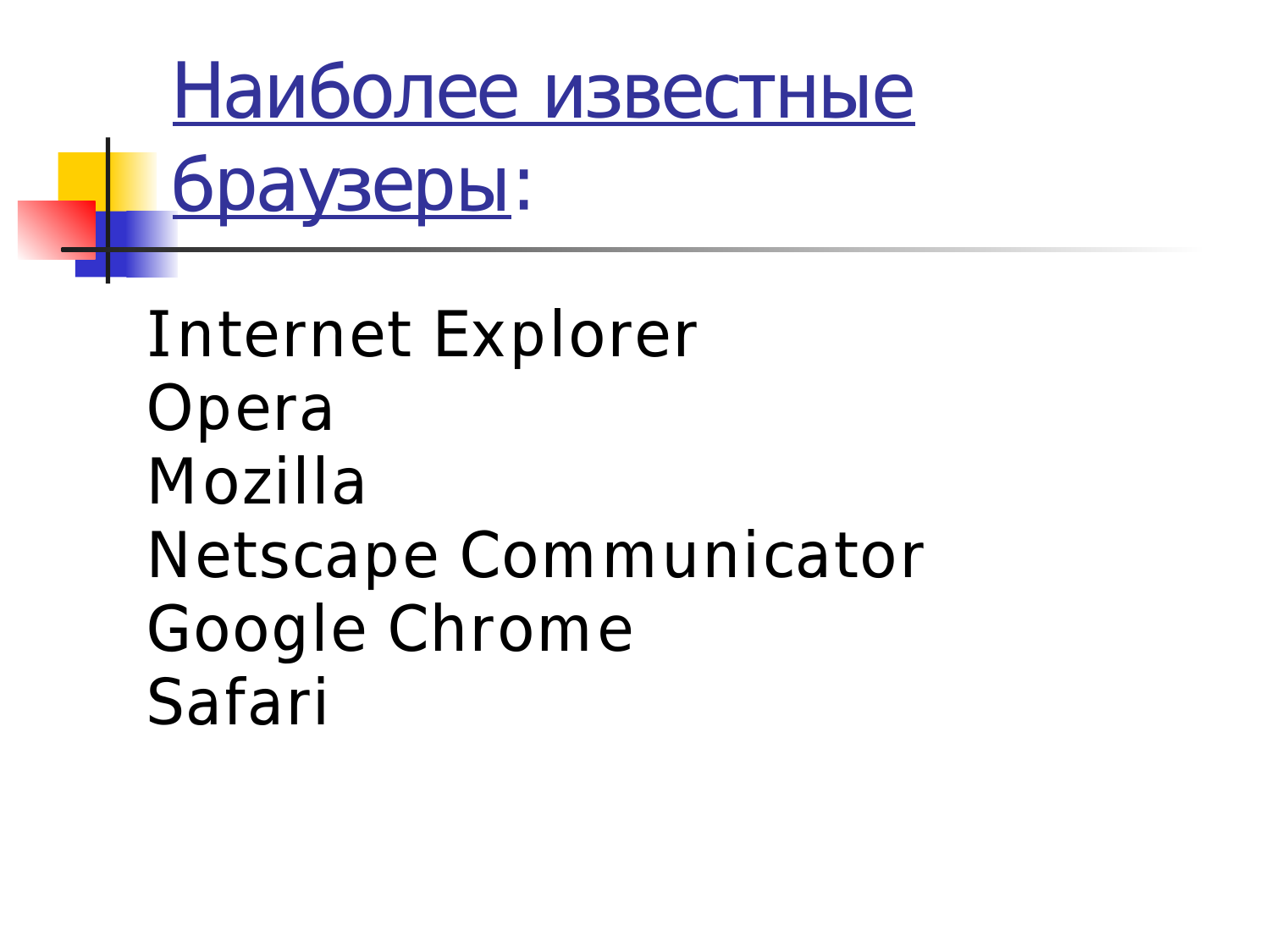

# Наиболее известные браузеры:
Internet Explorer
Opera
Mozilla
Netscape Communicator
Google Chrome
Safari